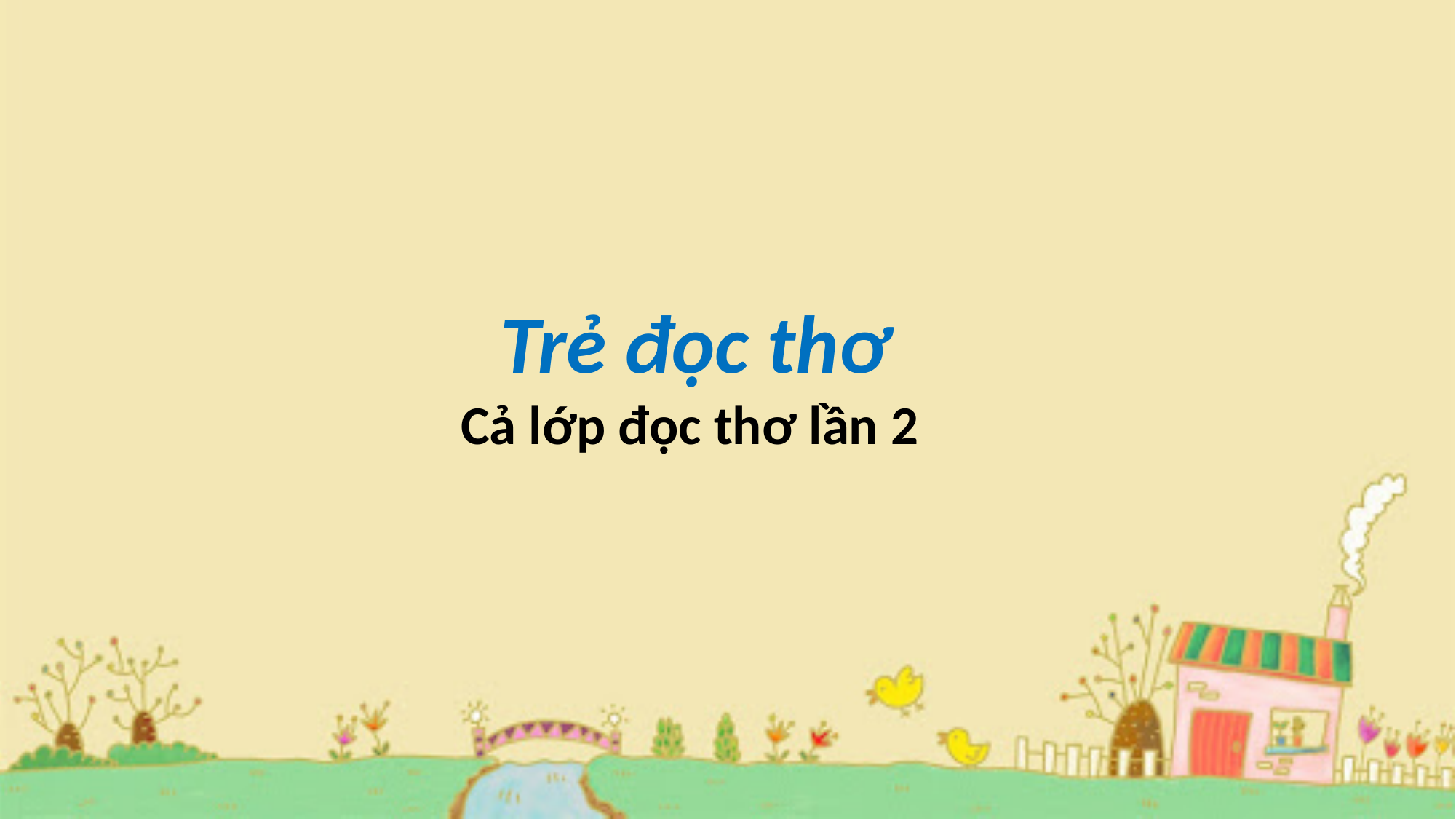

Trẻ đọc thơ
  Cả lớp đọc thơ lần 2